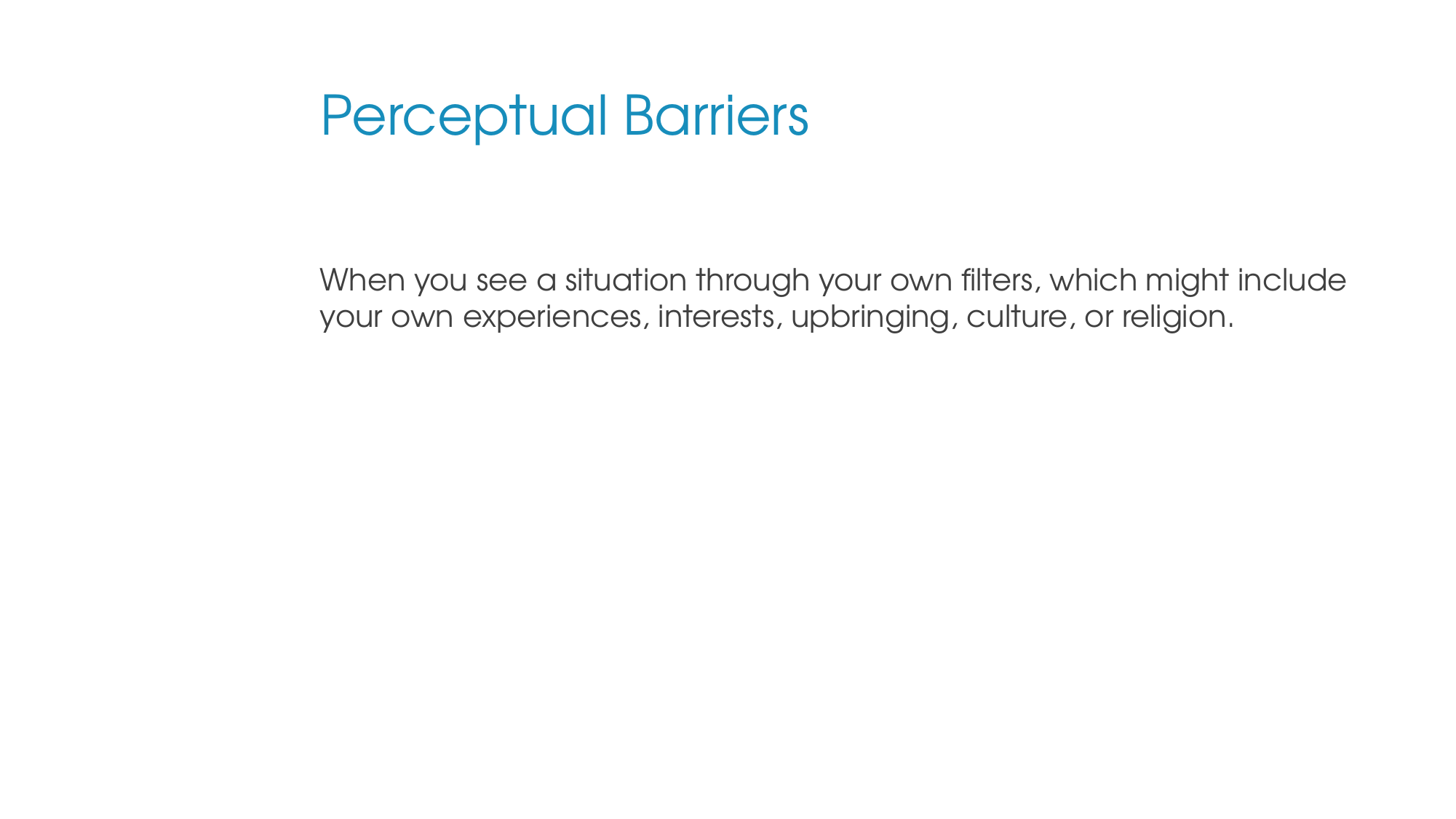

# Perceptual Barriers
When you see a situation through your own filters, which might include your own experiences, interests, upbringing, culture, or religion.